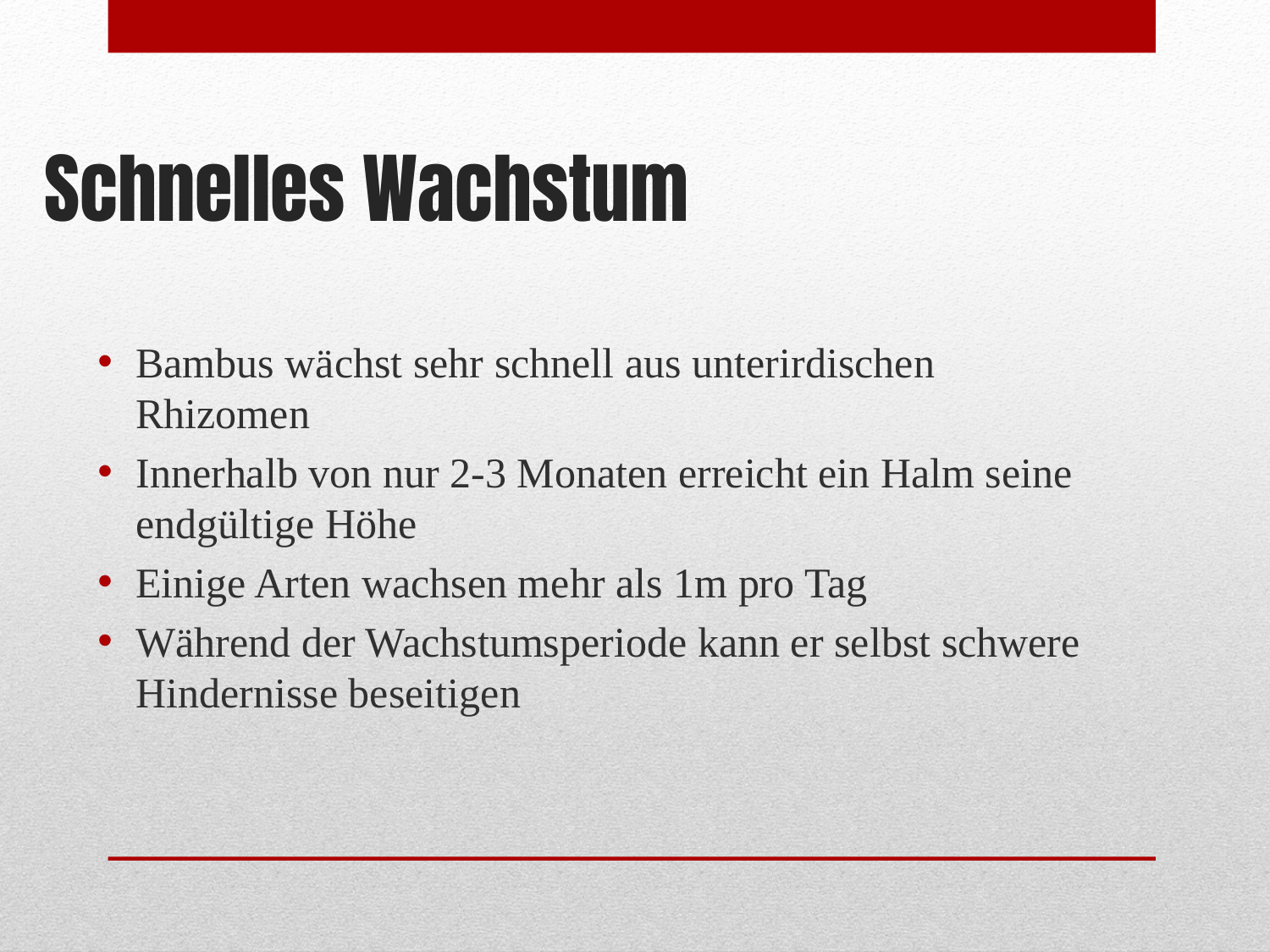

# Schnelles Wachstum
Bambus wächst sehr schnell aus unterirdischen Rhizomen
Innerhalb von nur 2-3 Monaten erreicht ein Halm seine endgültige Höhe
Einige Arten wachsen mehr als 1m pro Tag
Während der Wachstumsperiode kann er selbst schwere Hindernisse beseitigen